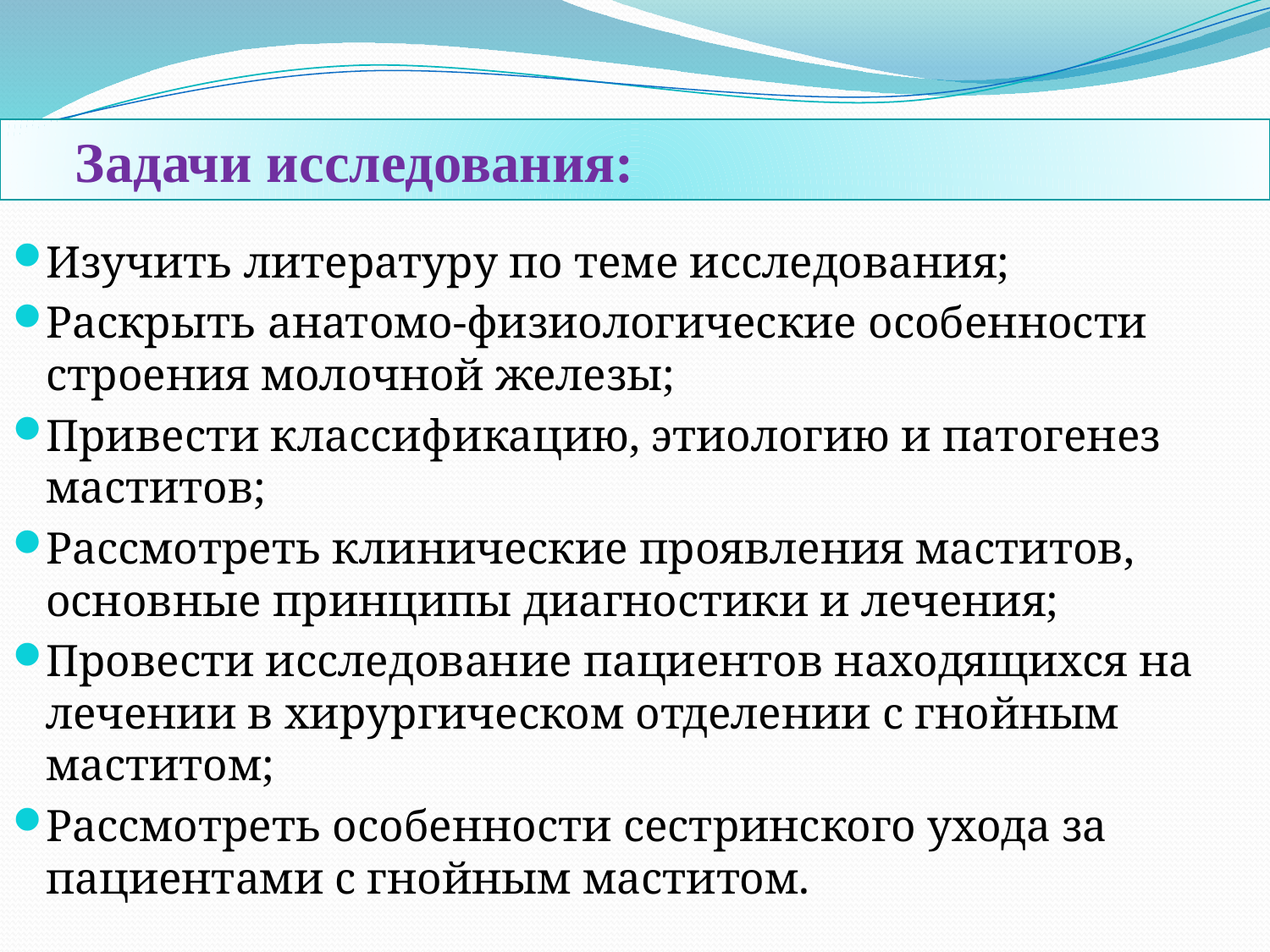

Задачи исследования:
Изучить литературу по теме исследования;
Раскрыть анатомо-физиологические особенности строения молочной железы;
Привести классификацию, этиологию и патогенез маститов;
Рассмотреть клинические проявления маститов, основные принципы диагностики и лечения;
Провести исследование пациентов находящихся на лечении в хирургическом отделении с гнойным маститом;
Рассмотреть особенности сестринского ухода за пациентами с гнойным маститом.